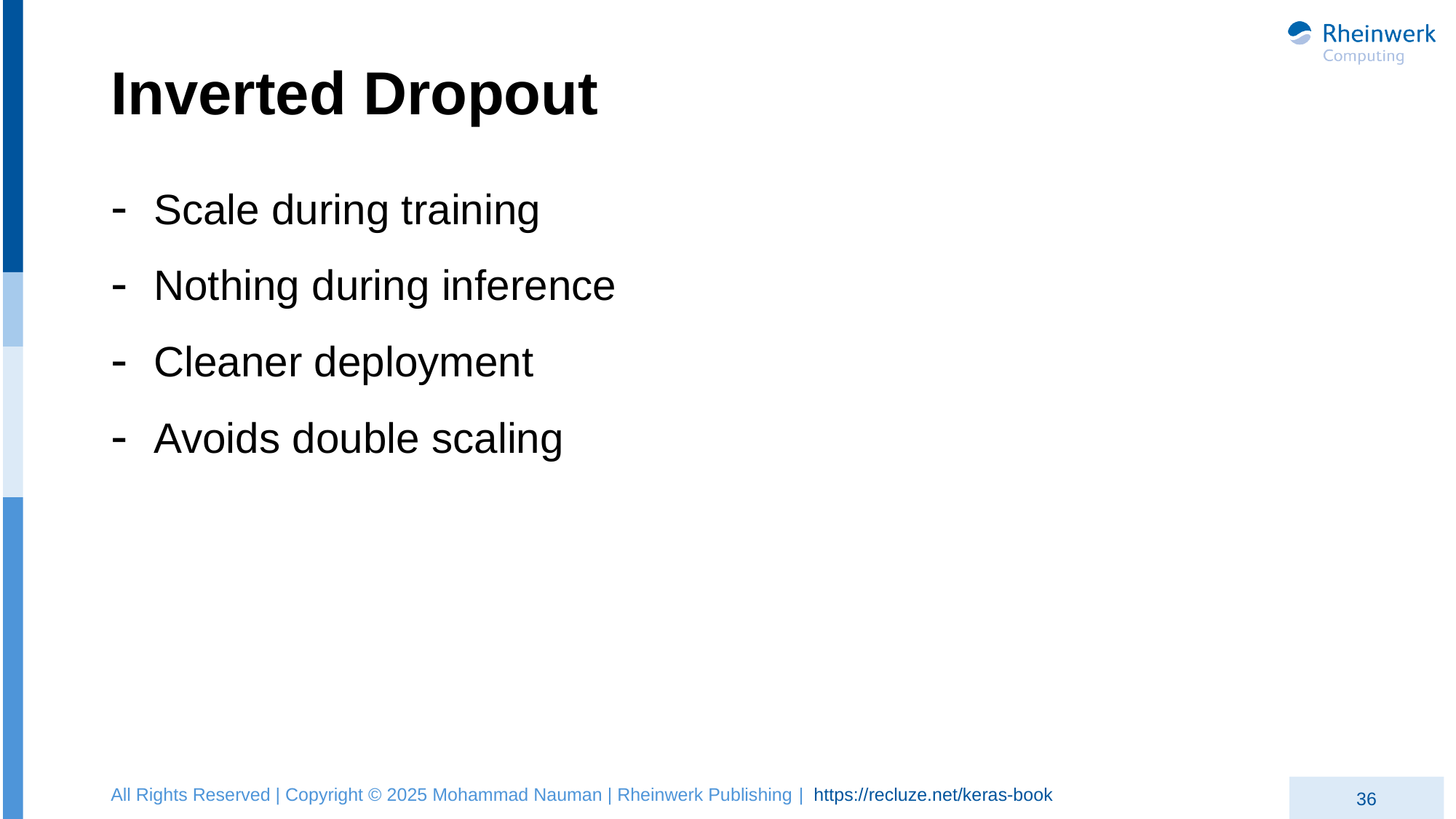

# Inverted Dropout
Scale during training
Nothing during inference
Cleaner deployment
Avoids double scaling